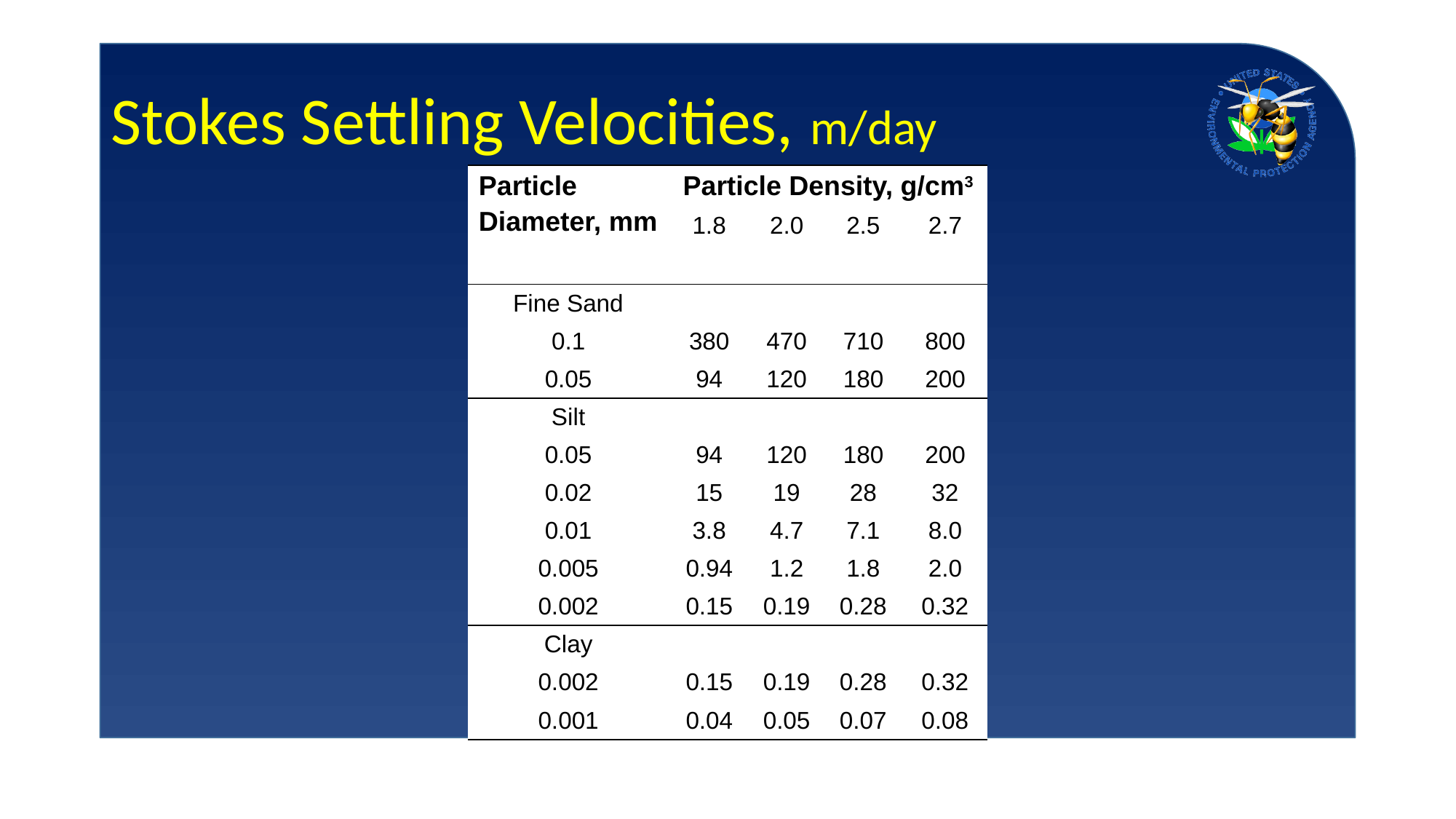

# Stokes Settling Velocities, m/day
| Particle Diameter, mm | Particle Density, g/cm3 |  |  |  |
| --- | --- | --- | --- | --- |
|  | 1.8 | 2.0 | 2.5 | 2.7 |
| Fine Sand |  |  |  |  |
| 0.1 | 380 | 470 | 710 | 800 |
| 0.05 | 94 | 120 | 180 | 200 |
| Silt |  |  |  |  |
| 0.05 | 94 | 120 | 180 | 200 |
| 0.02 | 15 | 19 | 28 | 32 |
| 0.01 | 3.8 | 4.7 | 7.1 | 8.0 |
| 0.005 | 0.94 | 1.2 | 1.8 | 2.0 |
| 0.002 | 0.15 | 0.19 | 0.28 | 0.32 |
| Clay |  |  |  |  |
| 0.002 | 0.15 | 0.19 | 0.28 | 0.32 |
| 0.001 | 0.04 | 0.05 | 0.07 | 0.08 |